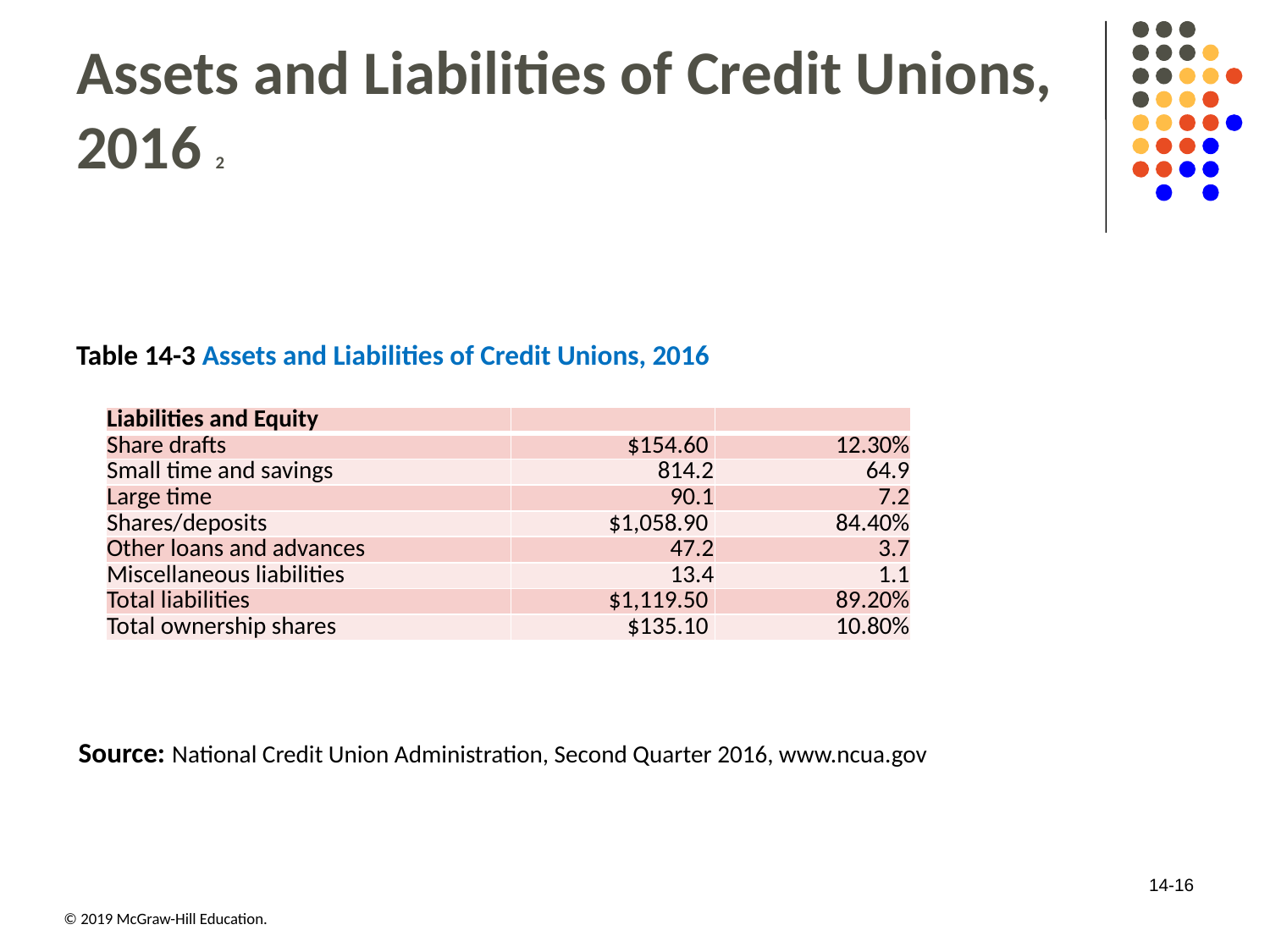

# Assets and Liabilities of Credit Unions, 2016 2
Table 14-3 Assets and Liabilities of Credit Unions, 2016
| Liabilities and Equity | Blank | Blank |
| --- | --- | --- |
| Share drafts | $154.60 | 12.30% |
| Small time and savings | 814.2 | 64.9 |
| Large time | 90.1 | 7.2 |
| Shares/deposits | $1,058.90 | 84.40% |
| Other loans and advances | 47.2 | 3.7 |
| Miscellaneous liabilities | 13.4 | 1.1 |
| Total liabilities | $1,119.50 | 89.20% |
| Total ownership shares | $135.10 | 10.80% |
Source: National Credit Union Administration, Second Quarter 2016, www.ncua.gov
14-16